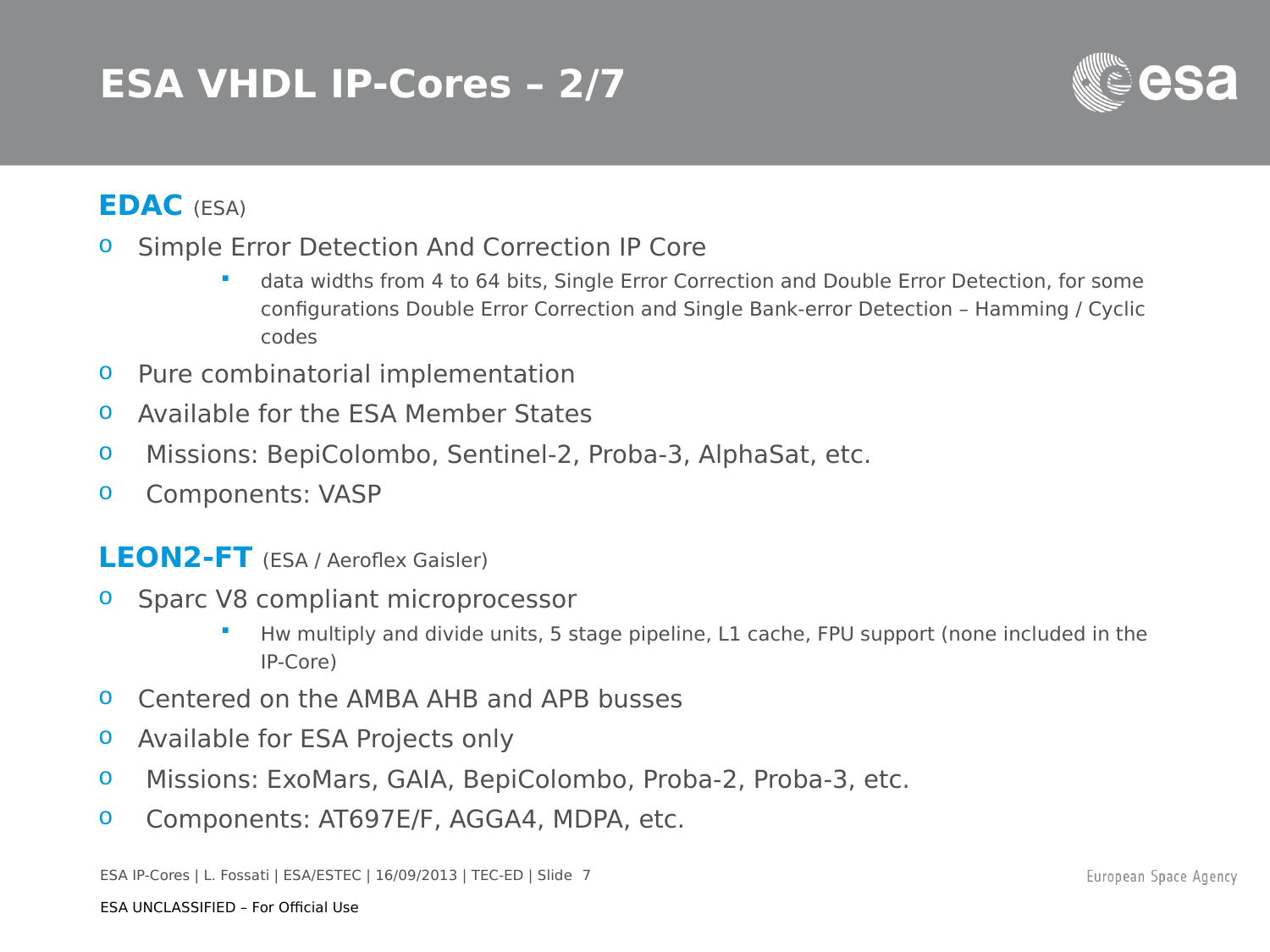

# ESA VHDL IP-Cores – 2/7
EDAC (ESA)
Simple Error Detection And Correction IP Core
data widths from 4 to 64 bits, Single Error Correction and Double Error Detection, for some configurations Double Error Correction and Single Bank-error Detection – Hamming / Cyclic codes
Pure combinatorial implementation
Available for the ESA Member States
Missions: BepiColombo, Sentinel-2, Proba-3, AlphaSat, etc.
Components: VASP

LEON2-FT (ESA / Aeroflex Gaisler)
Sparc V8 compliant microprocessor
Hw multiply and divide units, 5 stage pipeline, L1 cache, FPU support (none included in the IP-Core)
Centered on the AMBA AHB and APB busses
Available for ESA Projects only
Missions: ExoMars, GAIA, BepiColombo, Proba-2, Proba-3, etc.
Components: AT697E/F, AGGA4, MDPA, etc.